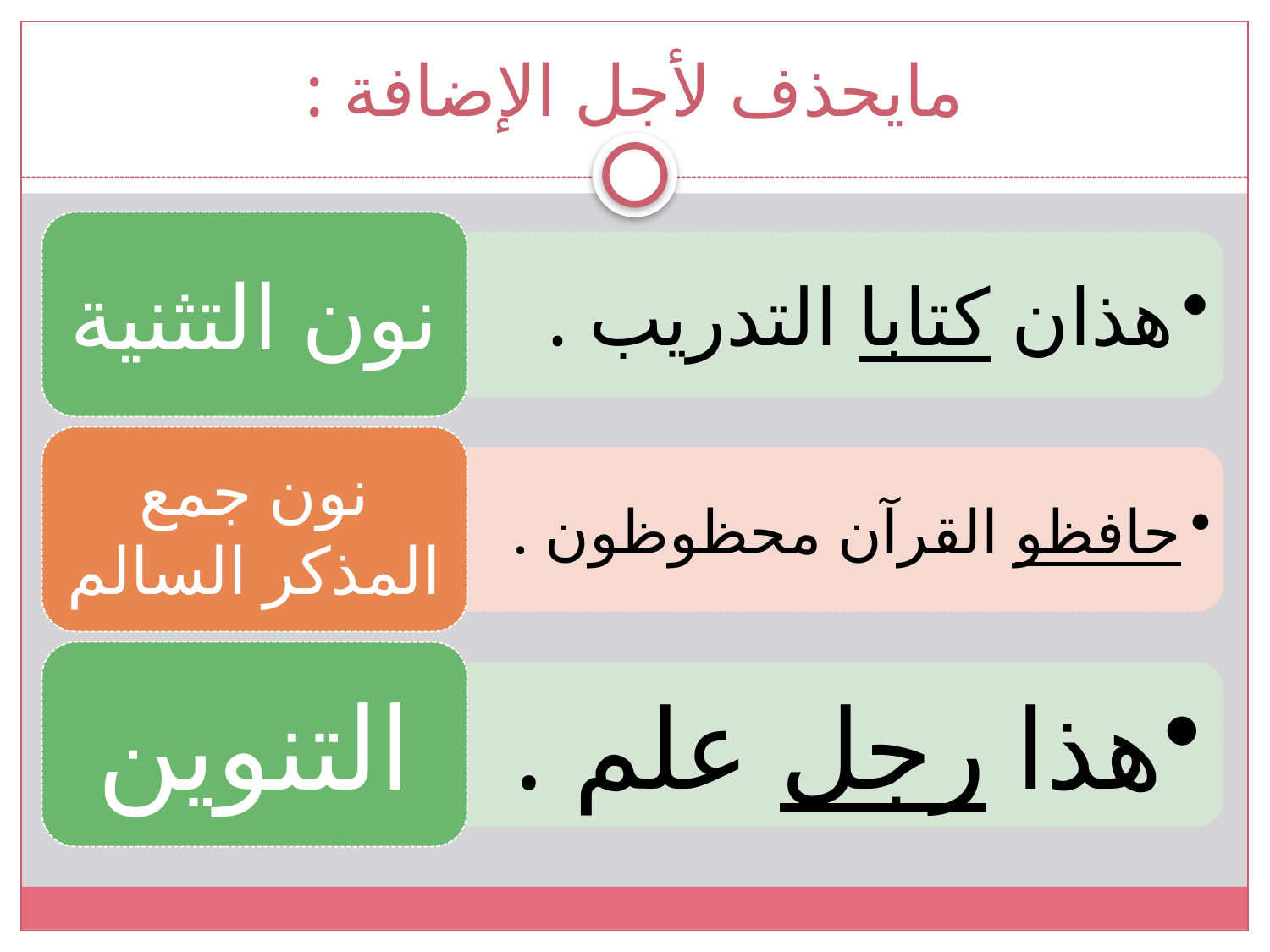

# مايحذف لأجل الإضافة :
نون التثنية
هذان كتابا التدريب .
نون جمع المذكر السالم
حافظو القرآن محظوظون .
التنوين
هذا رجل علم .